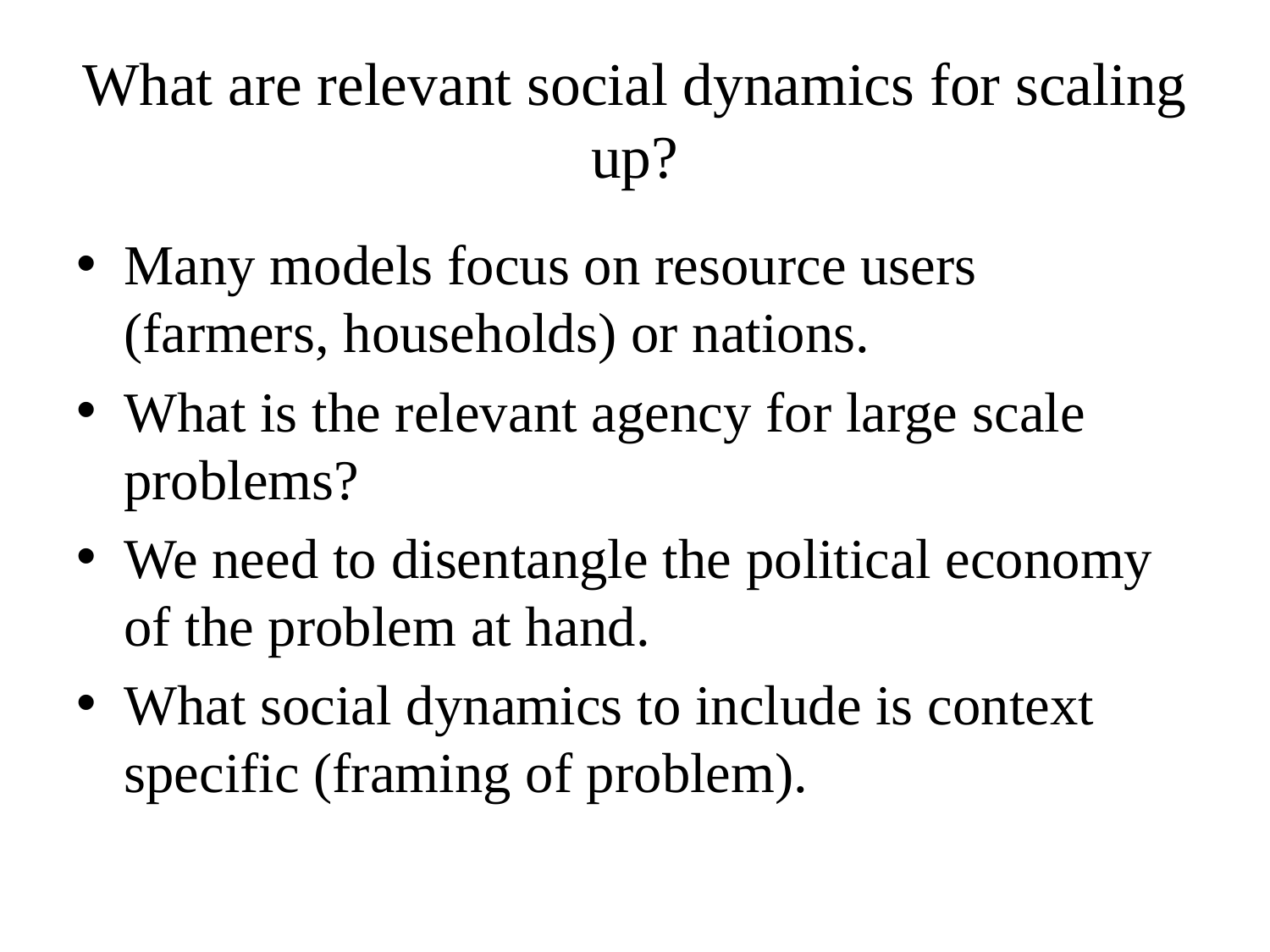

# What are relevant social dynamics for scaling up?
Many models focus on resource users (farmers, households) or nations.
What is the relevant agency for large scale problems?
We need to disentangle the political economy of the problem at hand.
What social dynamics to include is context specific (framing of problem).